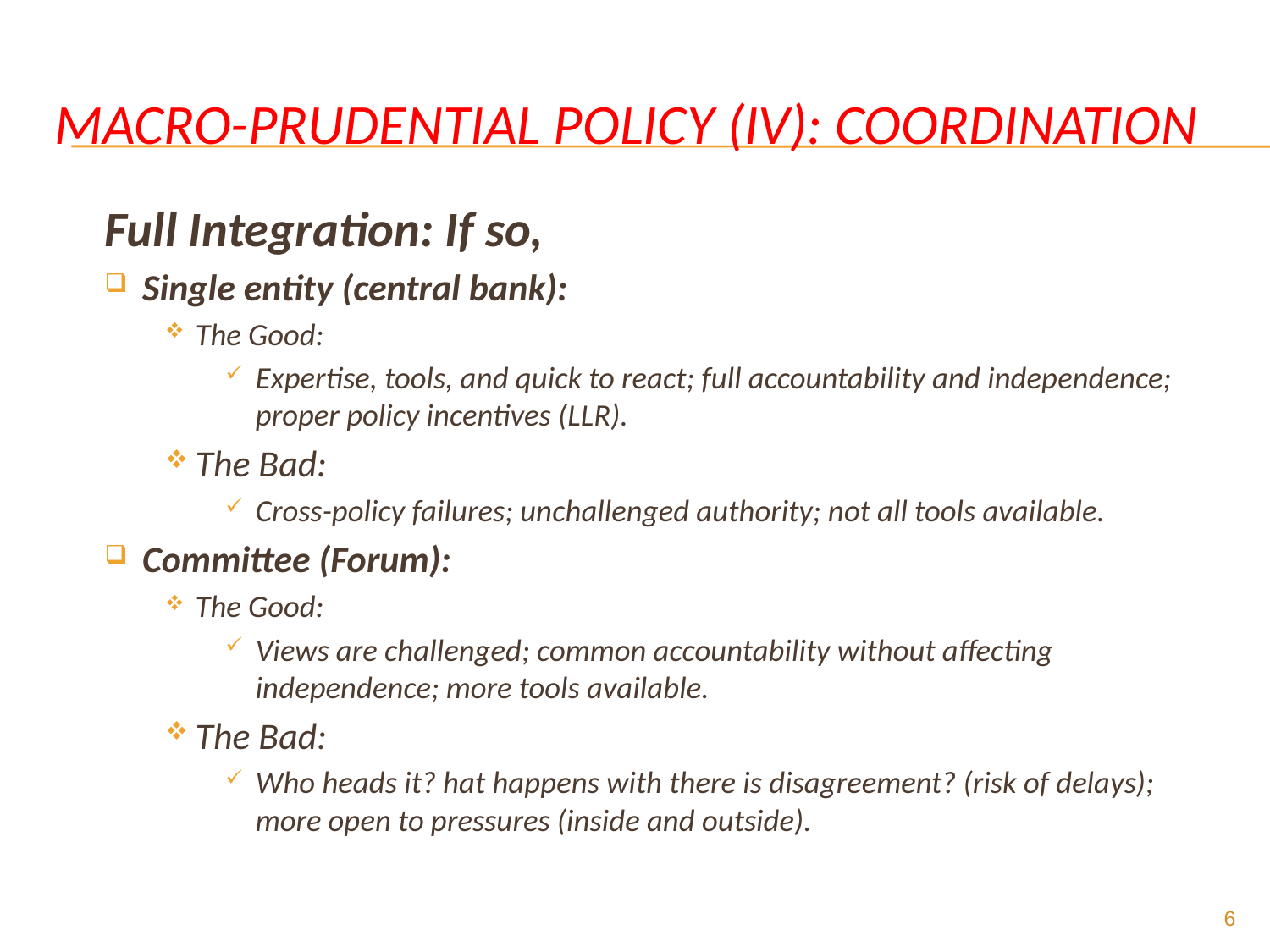

# macro-prudential policy (IV): Coordination
Full Integration: If so,
Single entity (central bank):
The Good:
Expertise, tools, and quick to react; full accountability and independence; proper policy incentives (LLR).
The Bad:
Cross-policy failures; unchallenged authority; not all tools available.
Committee (Forum):
The Good:
Views are challenged; common accountability without affecting independence; more tools available.
The Bad:
Who heads it? hat happens with there is disagreement? (risk of delays); more open to pressures (inside and outside).

6